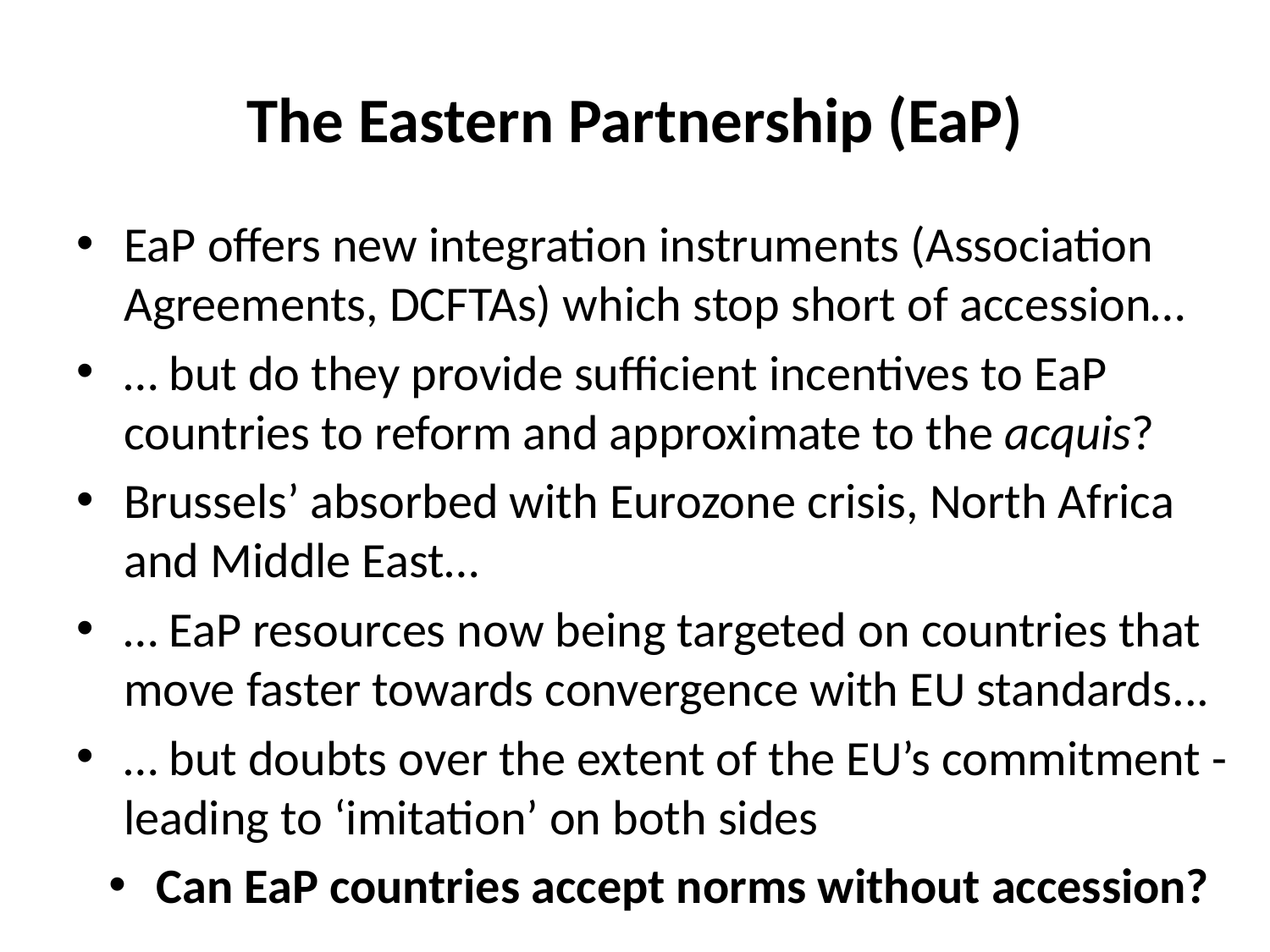

# The Eastern Partnership (EaP)
EaP offers new integration instruments (Association Agreements, DCFTAs) which stop short of accession…
… but do they provide sufficient incentives to EaP countries to reform and approximate to the acquis?
Brussels’ absorbed with Eurozone crisis, North Africa and Middle East…
… EaP resources now being targeted on countries that move faster towards convergence with EU standards...
… but doubts over the extent of the EU’s commitment - leading to ‘imitation’ on both sides
Can EaP countries accept norms without accession?